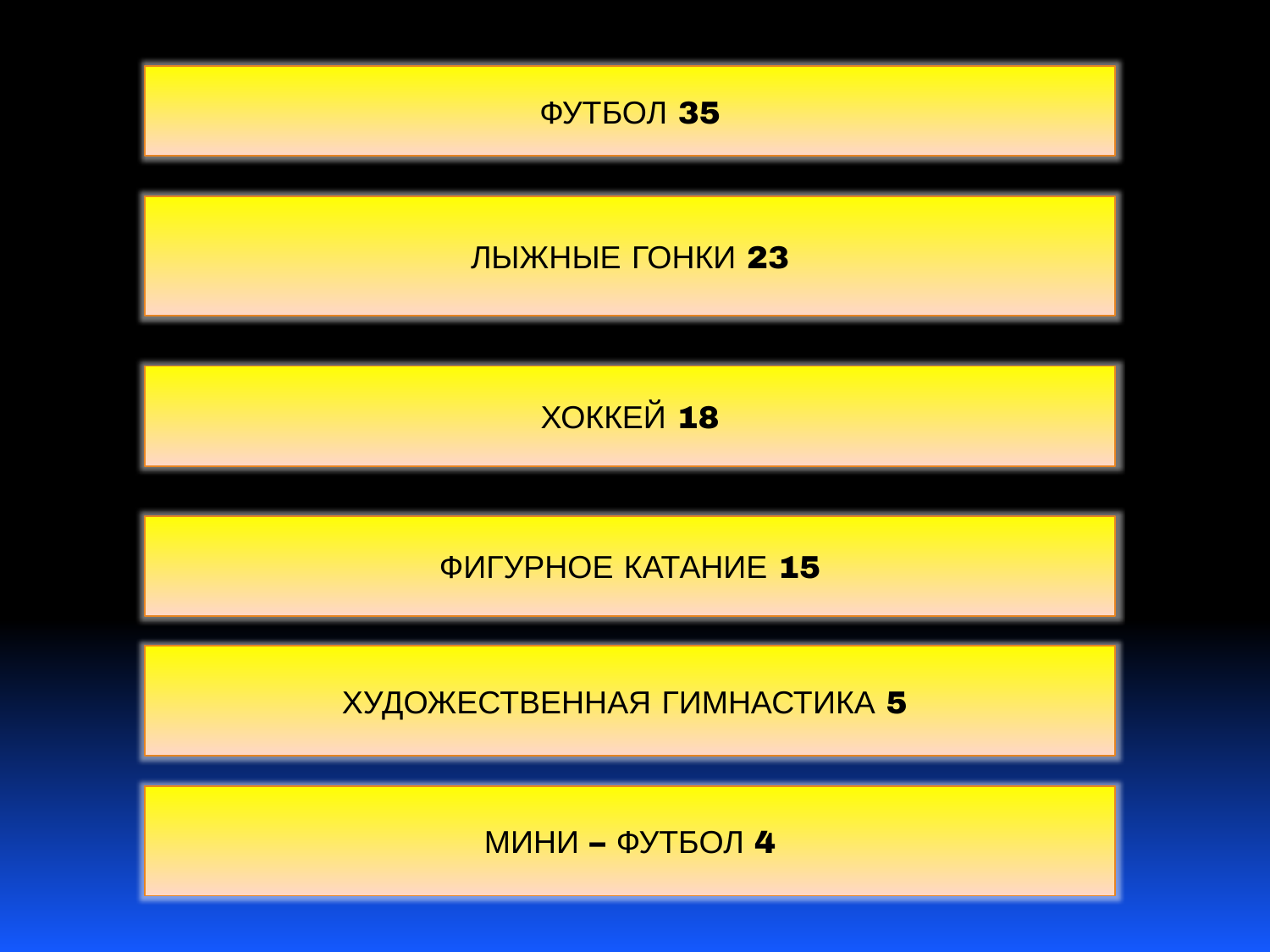

ФУТБОЛ 35
ЛЫЖНЫЕ ГОНКИ 23
ХОККЕЙ 18
ФИГУРНОЕ КАТАНИЕ 15
ХУДОЖЕСТВЕННАЯ ГИМНАСТИКА 5
МИНИ – ФУТБОЛ 4